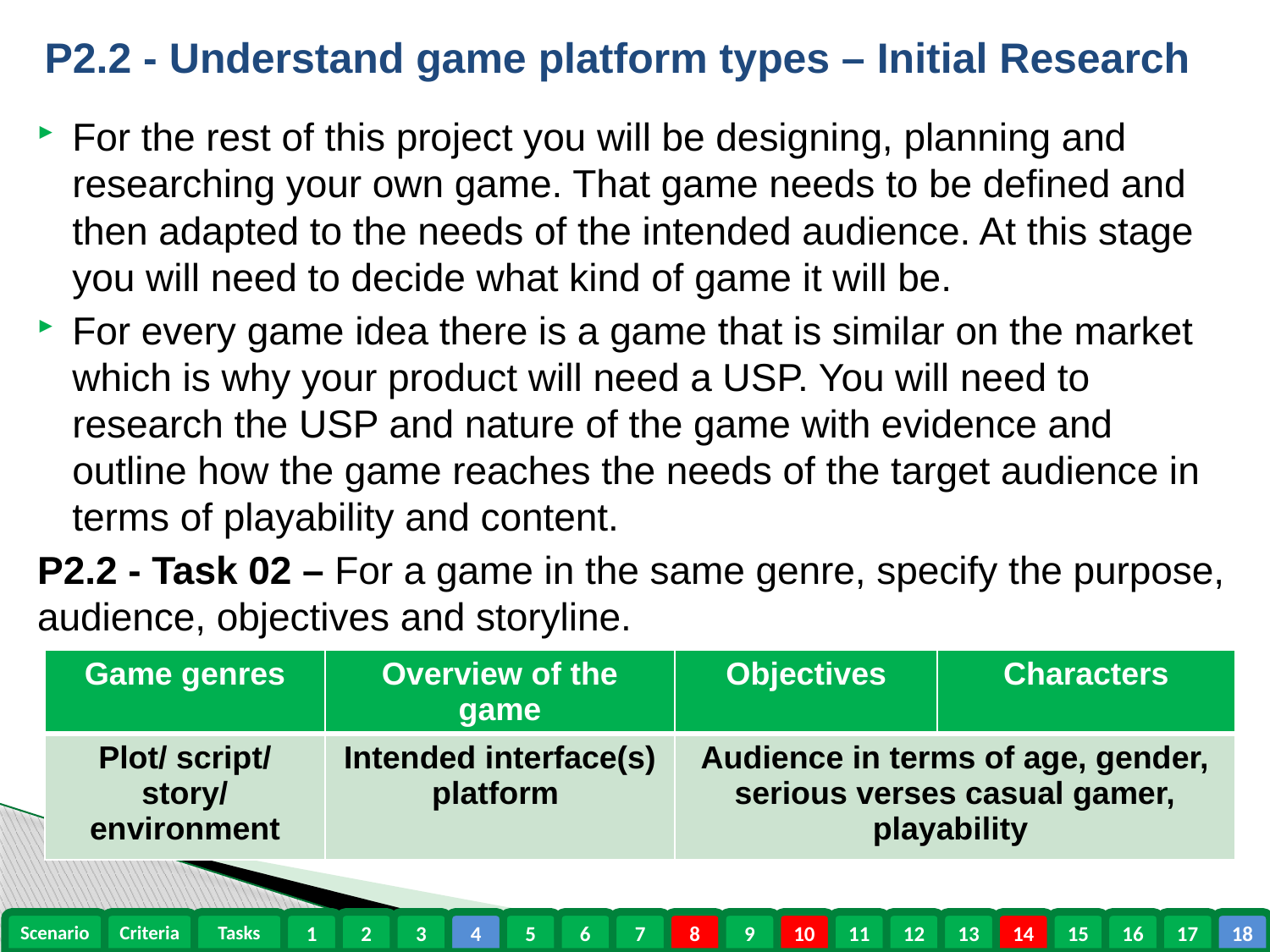

# P2.2 - Understand game platform types – Initial Research
For the rest of this project you will be designing, planning and researching your own game. That game needs to be defined and then adapted to the needs of the intended audience. At this stage you will need to decide what kind of game it will be.
For every game idea there is a game that is similar on the market which is why your product will need a USP. You will need to research the USP and nature of the game with evidence and outline how the game reaches the needs of the target audience in terms of playability and content.
P2.2 - Task 02 – For a game in the same genre, specify the purpose, audience, objectives and storyline.
| Game genres | Overview of the game | Objectives | Characters |
| --- | --- | --- | --- |
| Plot/ script/ story/ environment | Intended interface(s) platform | Audience in terms of age, gender, serious verses casual gamer, playability |  |